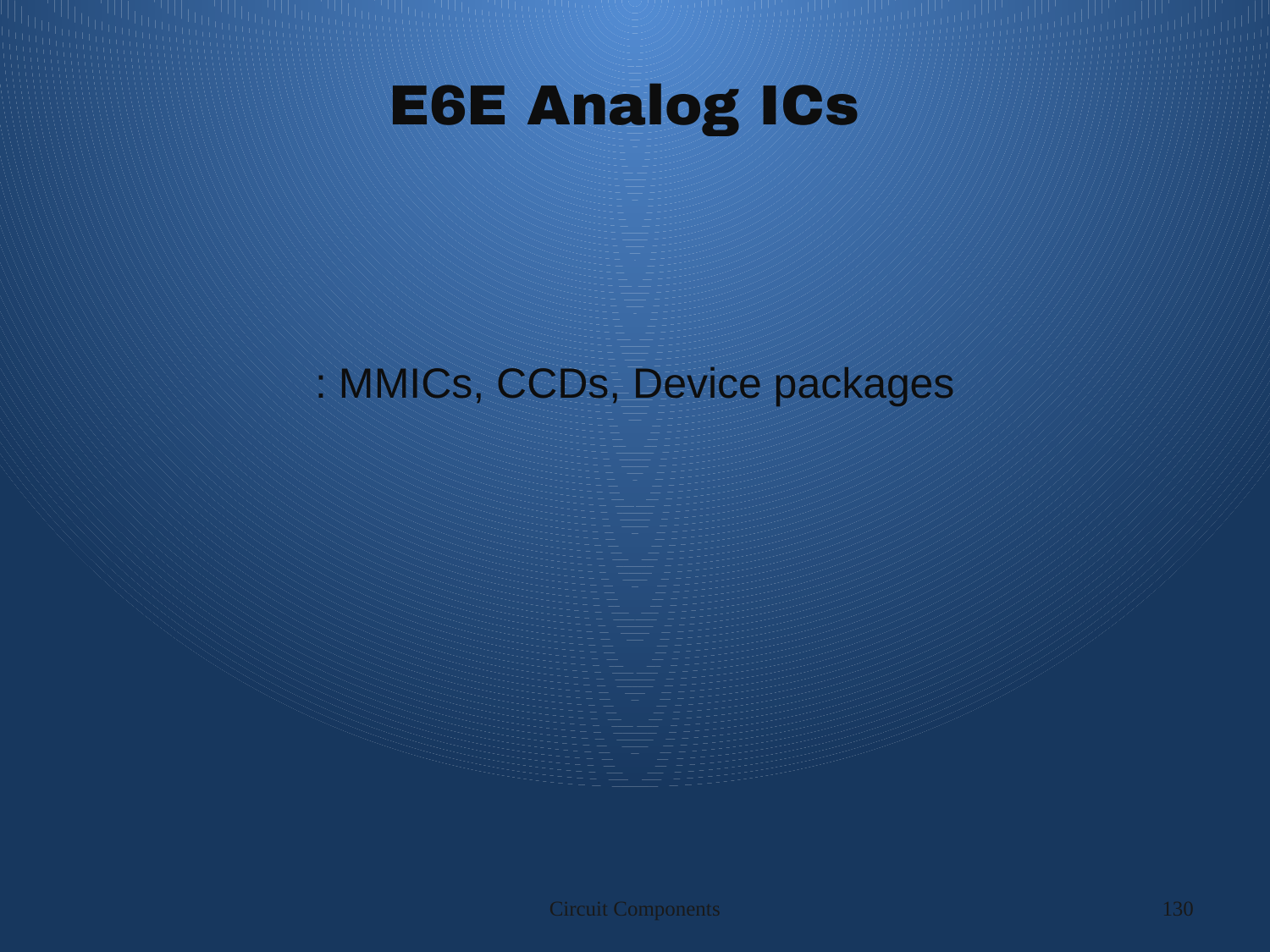

# E6E Analog ICs
: MMICs, CCDs, Device packages
Circuit Components
130